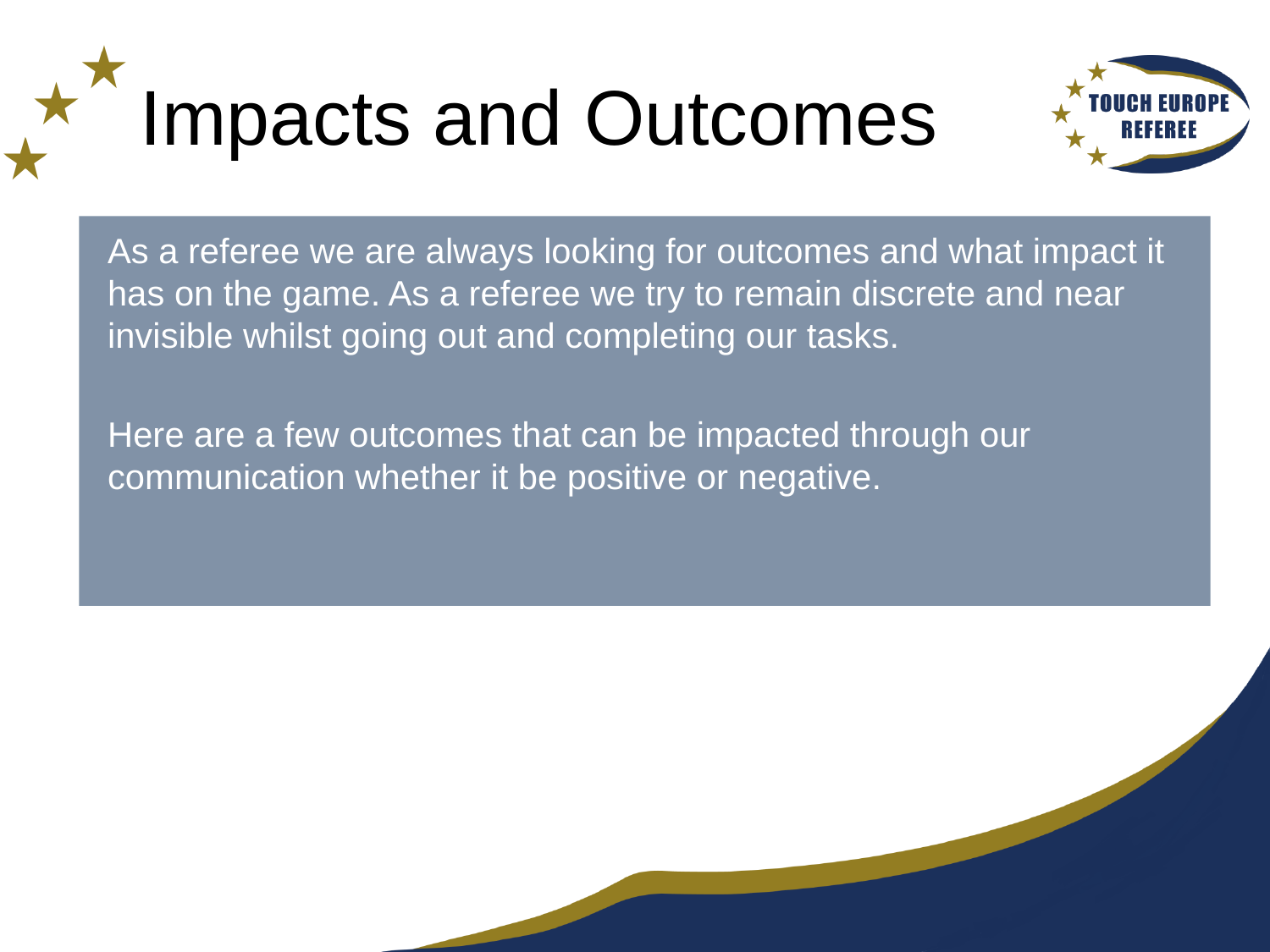

# Impacts and Outcomes

As a referee we are always looking for outcomes and what impact it has on the game. As a referee we try to remain discrete and near invisible whilst going out and completing our tasks.

Here are a few outcomes that can be impacted through our communication whether it be positive or negative.